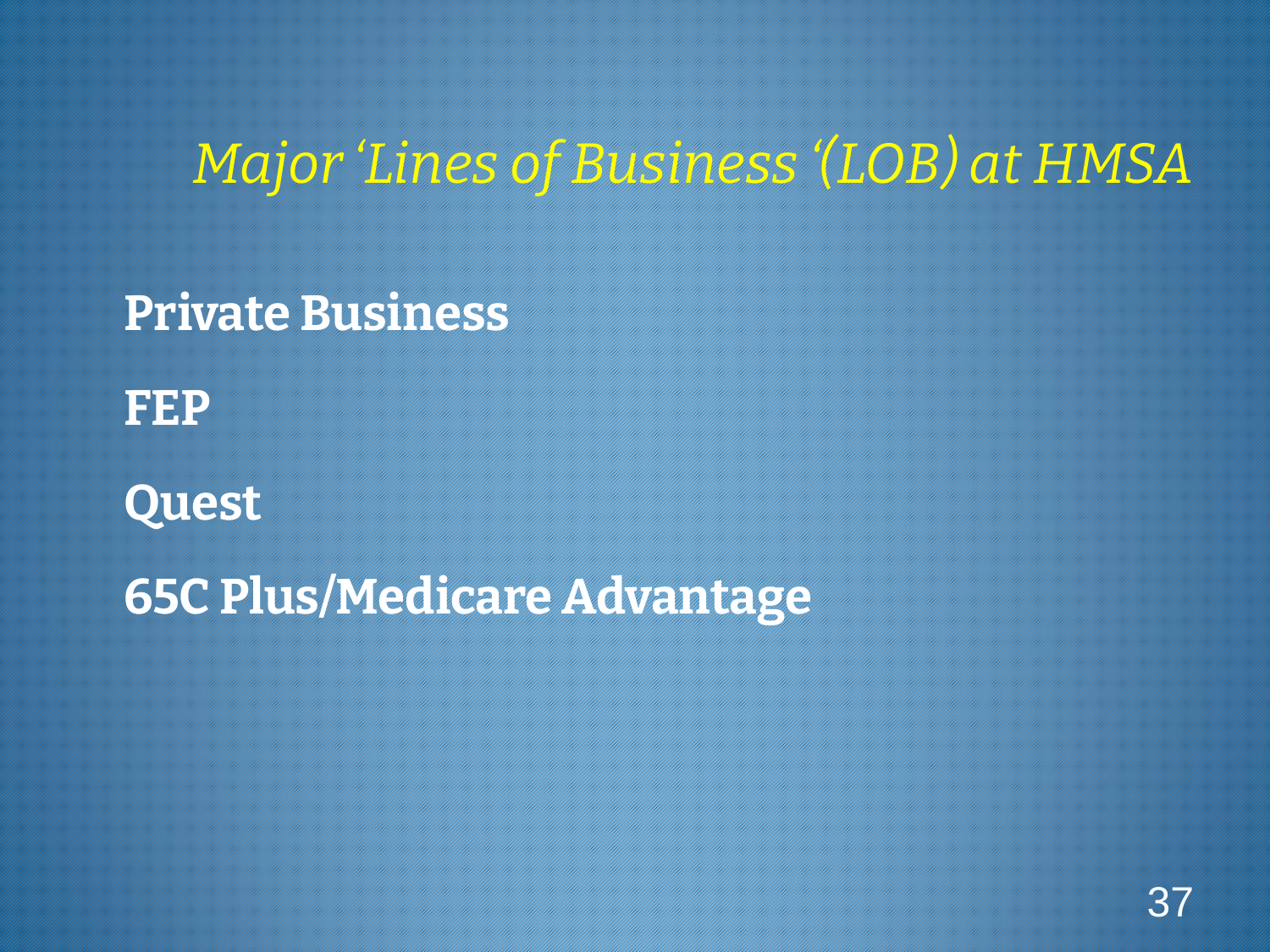

# Major ‘Lines of Business ‘(LOB) at HMSA
Private Business
FEP
Quest
65C Plus/Medicare Advantage

37